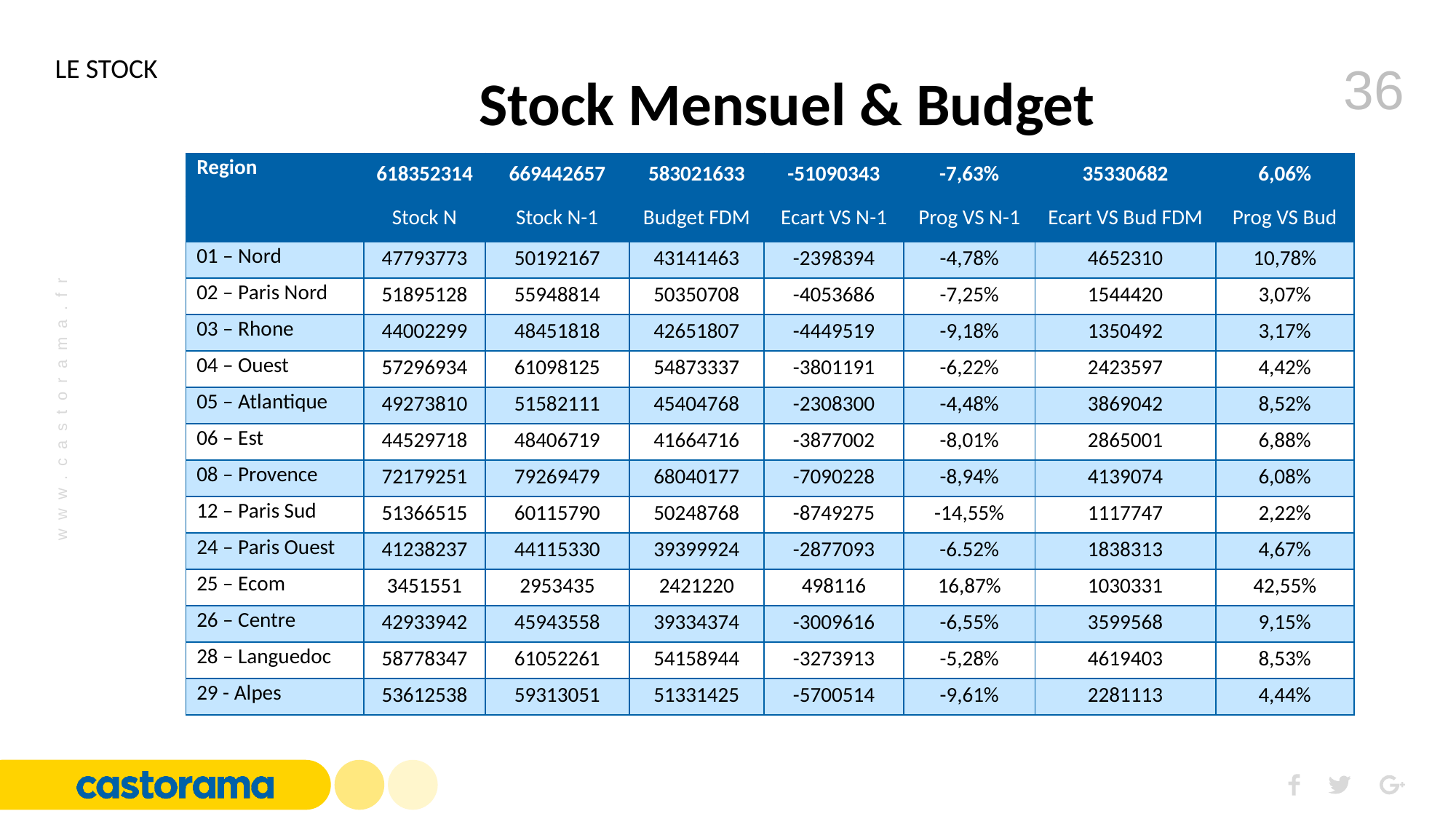

LE STOCK
Stock Mensuel & Budget
| Region | 618352314 | 669442657 | 583021633 | -51090343 | -7,63% | 35330682 | 6,06% |
| --- | --- | --- | --- | --- | --- | --- | --- |
|  | Stock N | Stock N-1 | Budget FDM | Ecart VS N-1 | Prog VS N-1 | Ecart VS Bud FDM | Prog VS Bud |
| 01 – Nord | 47793773 | 50192167 | 43141463 | -2398394 | -4,78% | 4652310 | 10,78% |
| 02 – Paris Nord | 51895128 | 55948814 | 50350708 | -4053686 | -7,25% | 1544420 | 3,07% |
| 03 – Rhone | 44002299 | 48451818 | 42651807 | -4449519 | -9,18% | 1350492 | 3,17% |
| 04 – Ouest | 57296934 | 61098125 | 54873337 | -3801191 | -6,22% | 2423597 | 4,42% |
| 05 – Atlantique | 49273810 | 51582111 | 45404768 | -2308300 | -4,48% | 3869042 | 8,52% |
| 06 – Est | 44529718 | 48406719 | 41664716 | -3877002 | -8,01% | 2865001 | 6,88% |
| 08 – Provence | 72179251 | 79269479 | 68040177 | -7090228 | -8,94% | 4139074 | 6,08% |
| 12 – Paris Sud | 51366515 | 60115790 | 50248768 | -8749275 | -14,55% | 1117747 | 2,22% |
| 24 – Paris Ouest | 41238237 | 44115330 | 39399924 | -2877093 | -6.52% | 1838313 | 4,67% |
| 25 – Ecom | 3451551 | 2953435 | 2421220 | 498116 | 16,87% | 1030331 | 42,55% |
| 26 – Centre | 42933942 | 45943558 | 39334374 | -3009616 | -6,55% | 3599568 | 9,15% |
| 28 – Languedoc | 58778347 | 61052261 | 54158944 | -3273913 | -5,28% | 4619403 | 8,53% |
| 29 - Alpes | 53612538 | 59313051 | 51331425 | -5700514 | -9,61% | 2281113 | 4,44% |